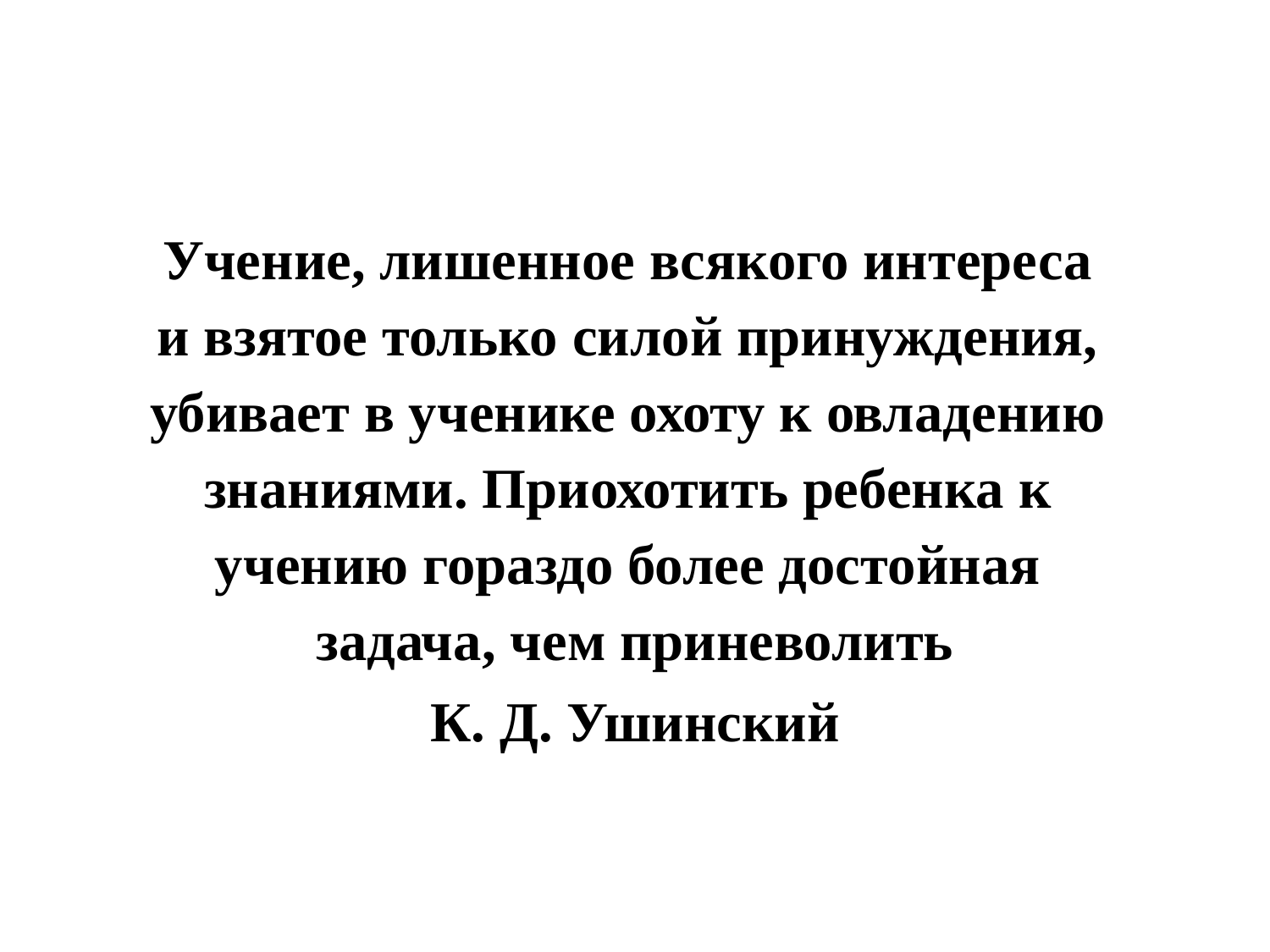

Учение, лишенное всякого интереса
и взятое только силой принуждения,
убивает в ученике охоту к овладению
знаниями. Приохотить ребенка к
учению гораздо более достойная
задача, чем приневолить
К. Д. Ушинский